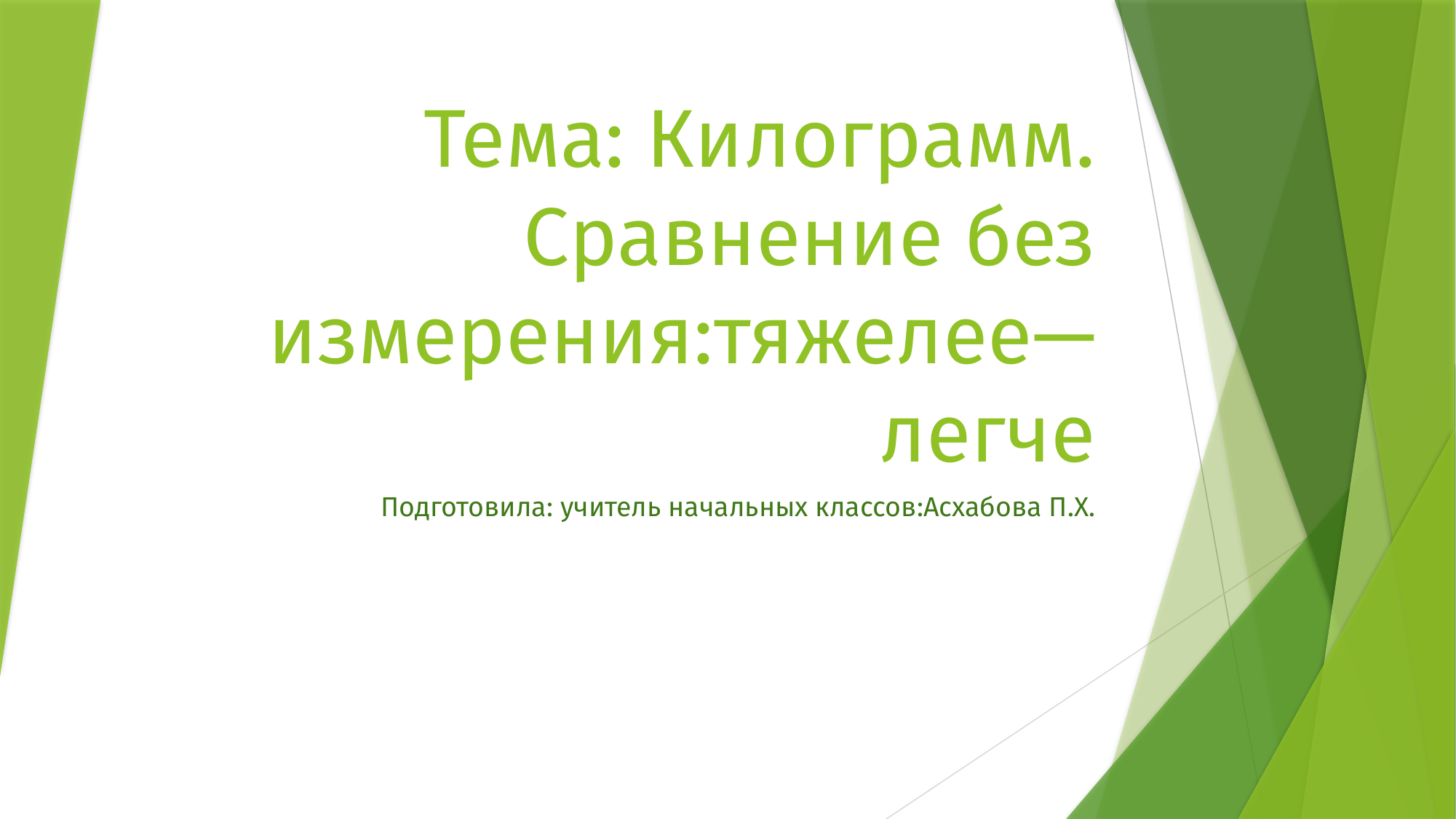

# Тема: Килограмм. Сравнение без измерения:тяжелее—легче
Подготовила: учитель начальных классов:Асхабова П.Х.